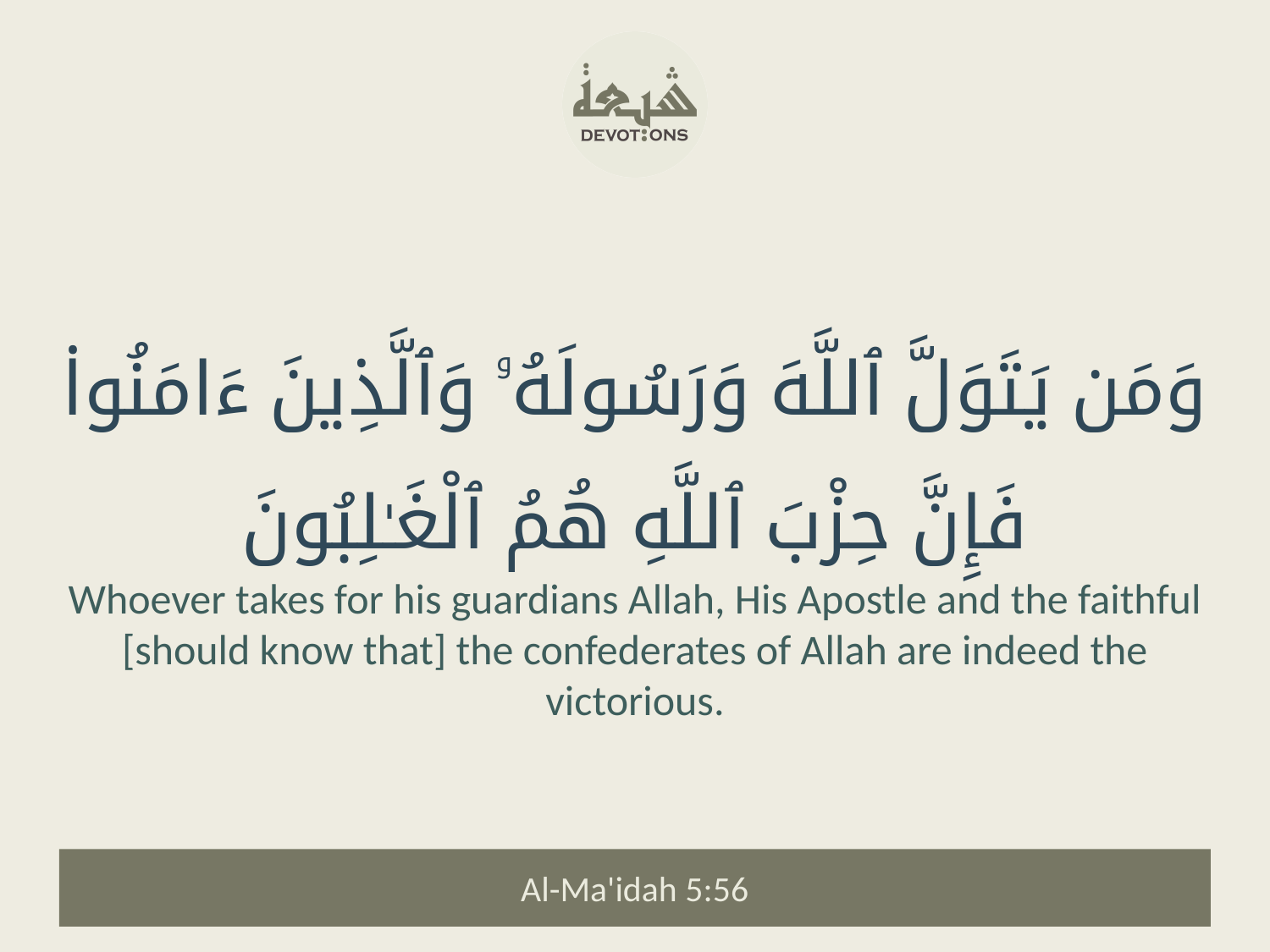

وَمَن يَتَوَلَّ ٱللَّهَ وَرَسُولَهُۥ وَٱلَّذِينَ ءَامَنُوا۟ فَإِنَّ حِزْبَ ٱللَّهِ هُمُ ٱلْغَـٰلِبُونَ
Whoever takes for his guardians Allah, His Apostle and the faithful [should know that] the confederates of Allah are indeed the victorious.
Al-Ma'idah 5:56